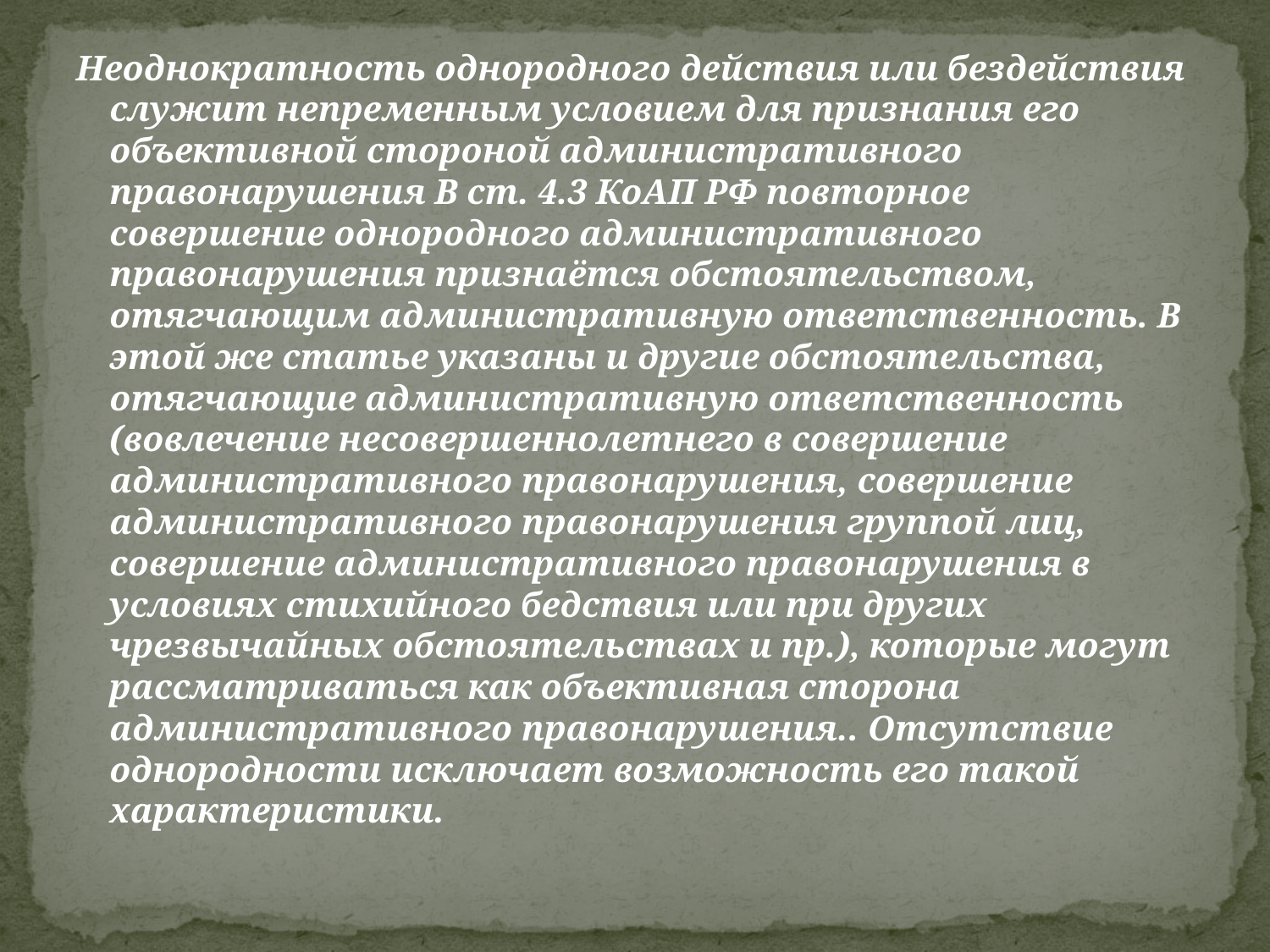

Неоднократность однородного действия или бездействия служит непременным условием для признания его объективной стороной административного правонарушения В ст. 4.3 КоАП РФ повторное совершение однородного административного правонарушения признаётся обстоятельством, отягчающим административную ответственность. В этой же статье указаны и другие обстоятельства, отягчающие административную ответственность (вовлечение несовершеннолетнего в совершение административного правонарушения, совершение административного правонарушения группой лиц, совершение административного правонарушения в условиях стихийного бедствия или при других чрезвычайных обстоятельствах и пр.), которые могут рассматриваться как объективная сторона административного правонарушения.. Отсутствие однородности исключает возможность его такой характеристики.